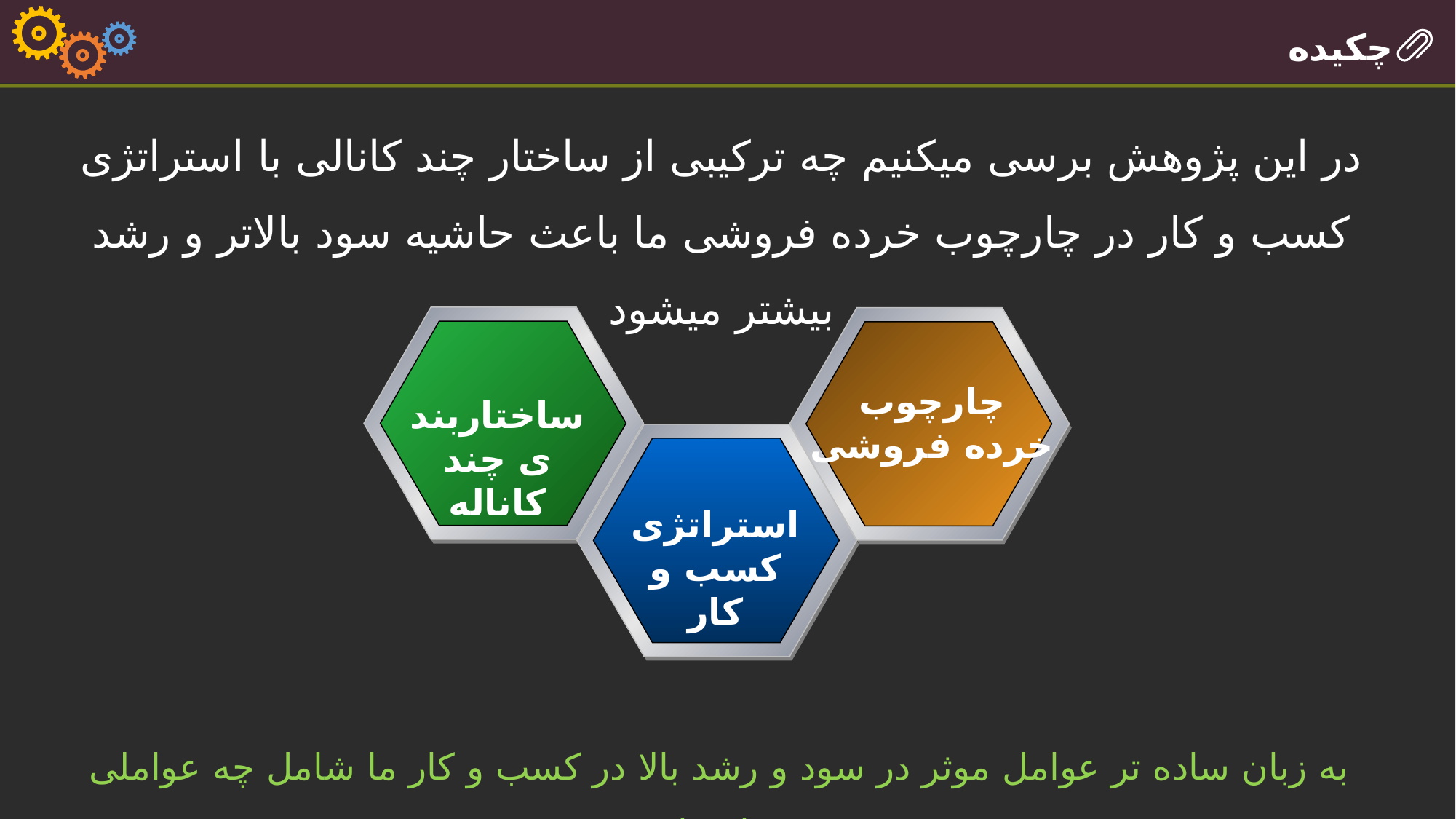

چکیده

در این پژوهش برسی میکنیم چه ترکیبی از ساختار چند کانالی با استراتژی کسب و کار در چارچوب خرده فروشی ما باعث حاشیه سود بالاتر و رشد بیشتر میشود

چارچوب
خرده فروشی
ساختاربندی چند کاناله

استراتژی کسب و کار
به زبان ساده تر عوامل موثر در سود و رشد بالا در کسب و کار ما شامل چه عواملی میتواند باشد